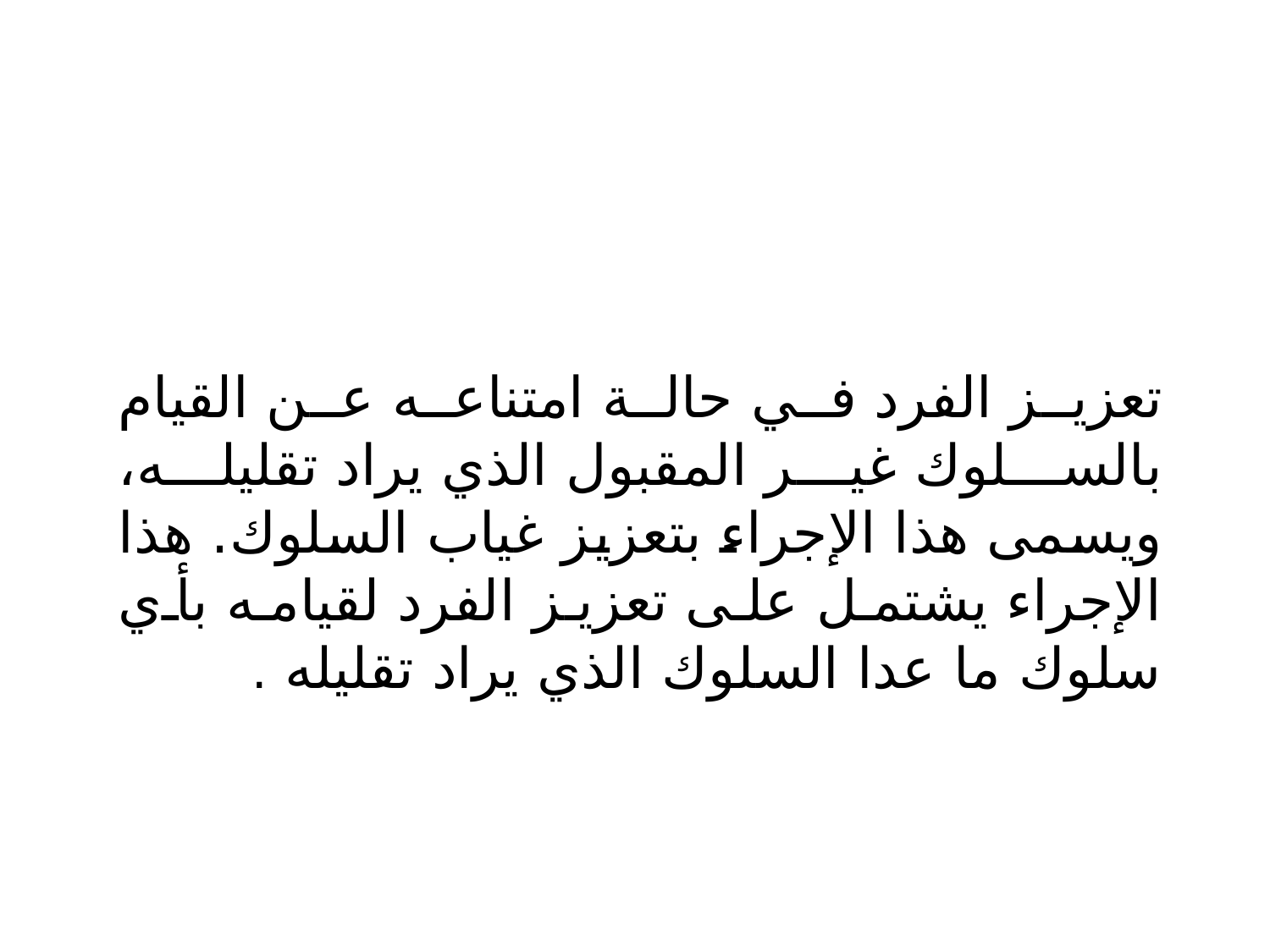

تعزيز الفرد في حالة امتناعه عن القيام بالسلوك غير المقبول الذي يراد تقليله، ويسمى هذا الإجراء بتعزيز غياب السلوك. هذا الإجراء يشتمل على تعزيز الفرد لقيامه بأي سلوك ما عدا السلوك الذي يراد تقليله .